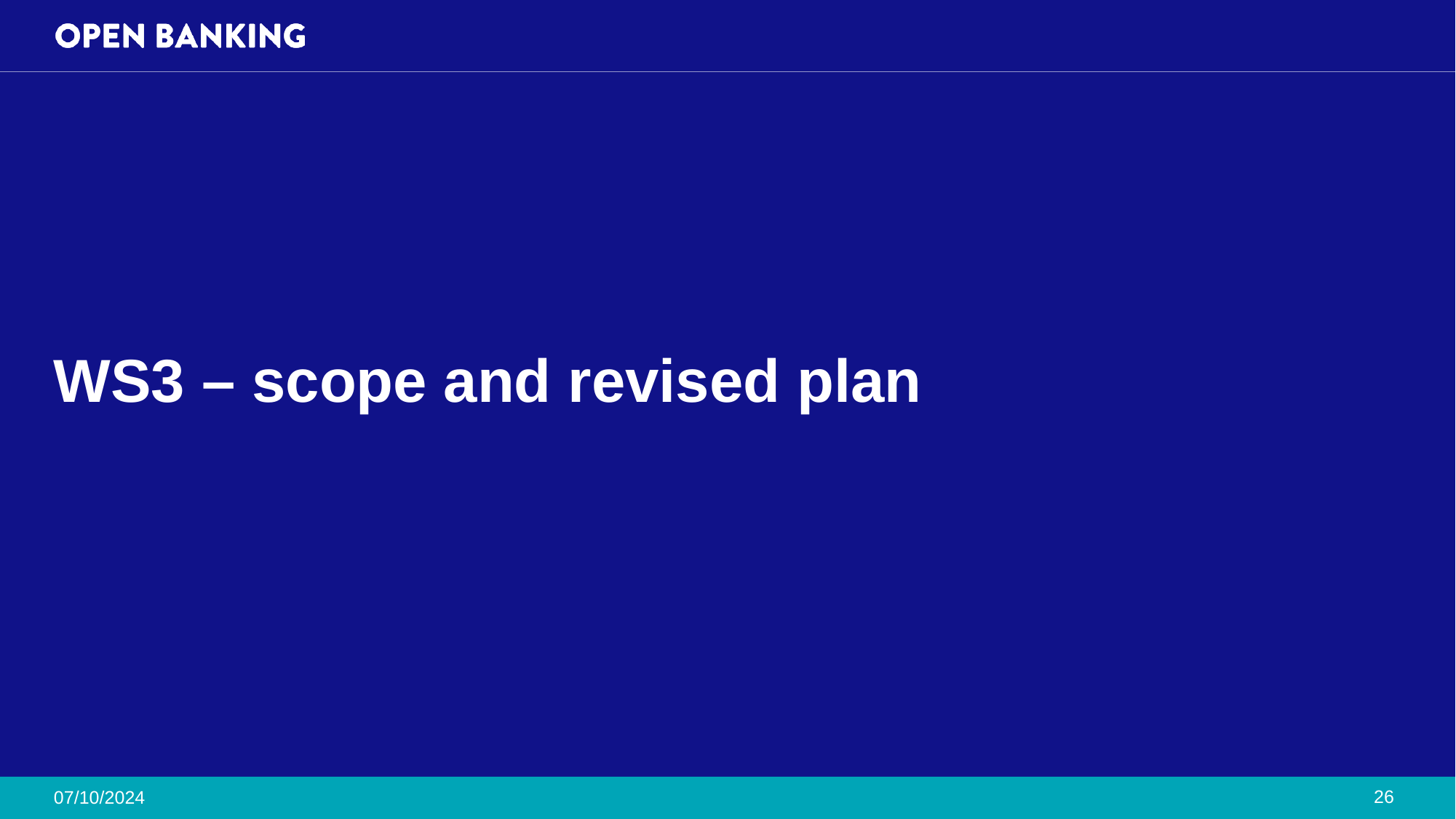

# WS3 – scope and revised plan

26
07/10/2024